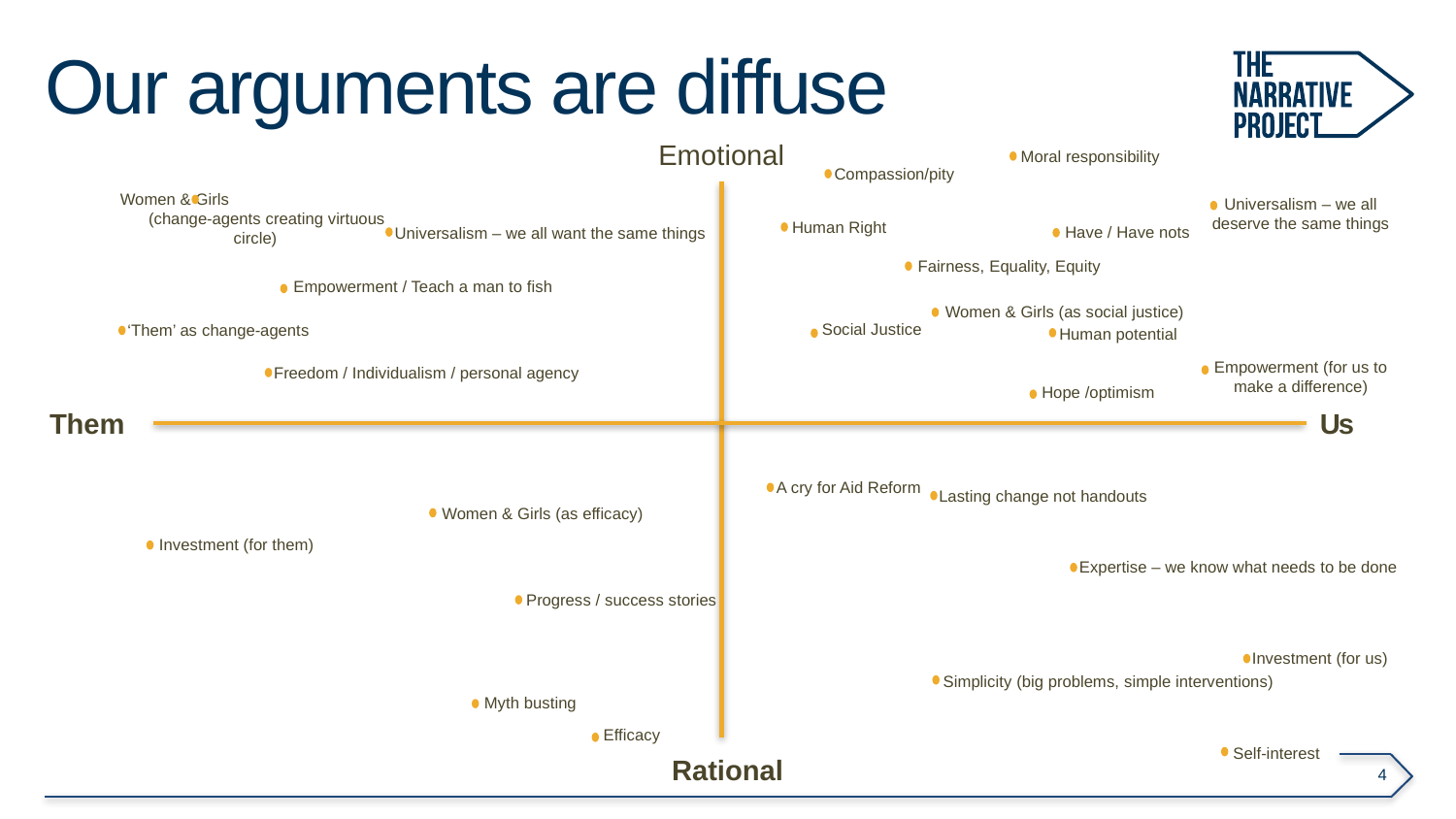

# Our arguments are diffuse
Emotional
Moral responsibility

Compassion/pity

Women & Girls                                         (change-agents creating virtuous circle)
Universalism – we all deserve the same things

Human Right
Have / Have nots
Universalism – we all want the same things

Fairness, Equality, Equity

Empowerment / Teach a man to fish

Women & Girls (as social justice)

Social Justice
‘Them’ as change-agents
Human potential

Empowerment (for us to make a difference)
Freedom / Individualism / personal agency

Them
Hope /optimism

Us
A cry for Aid Reform
Lasting change not handouts

Women & Girls (as efficacy)

Investment (for them)

Expertise – we know what needs to be done

Progress / success stories

Investment (for us)

Simplicity (big problems, simple interventions)

Myth busting

Efficacy
Rational

Self-interest

4